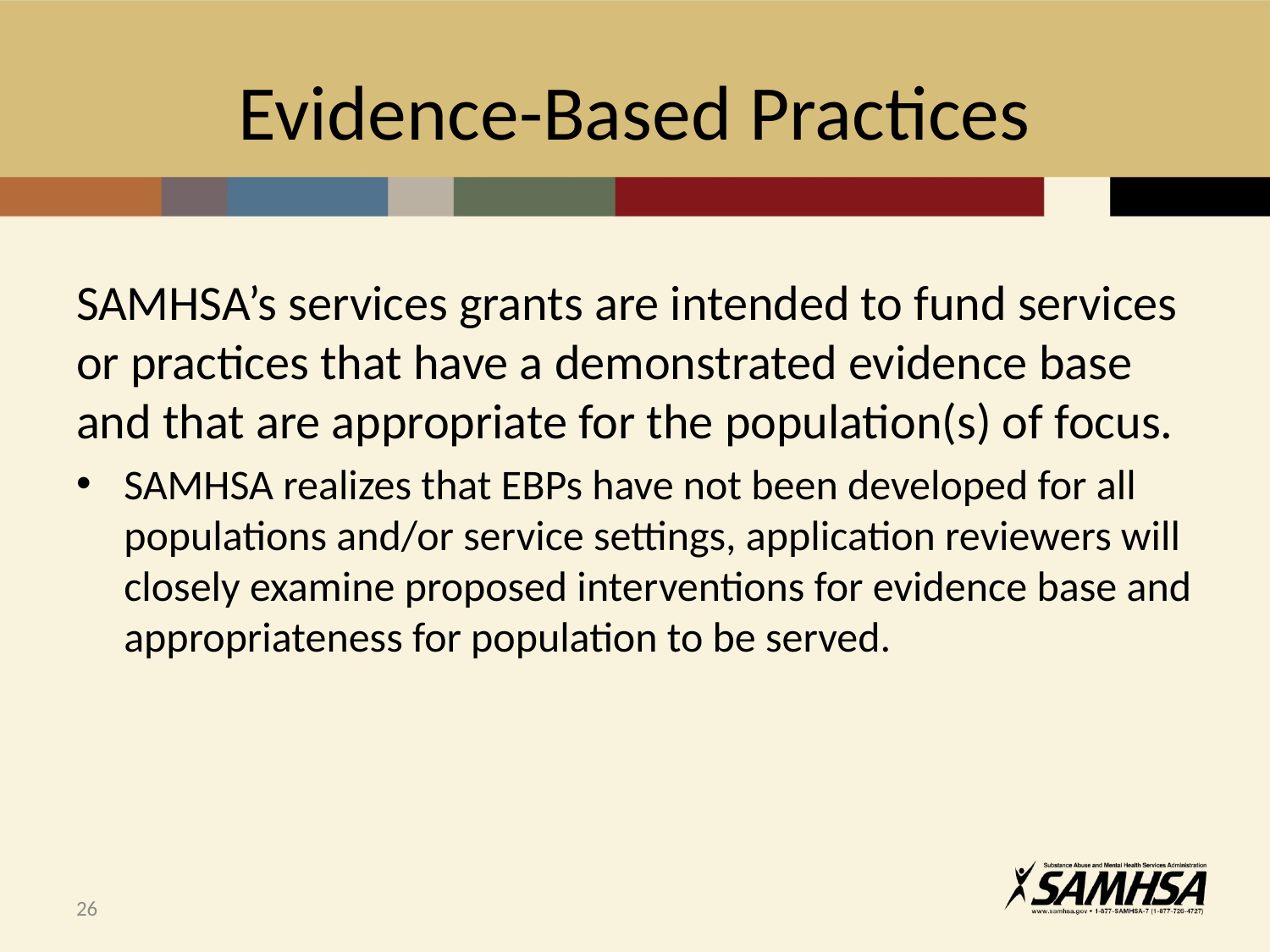

# Evidence-Based Practices
SAMHSA’s services grants are intended to fund services or practices that have a demonstrated evidence base and that are appropriate for the population(s) of focus.
SAMHSA realizes that EBPs have not been developed for all populations and/or service settings, application reviewers will closely examine proposed interventions for evidence base and appropriateness for population to be served.
26